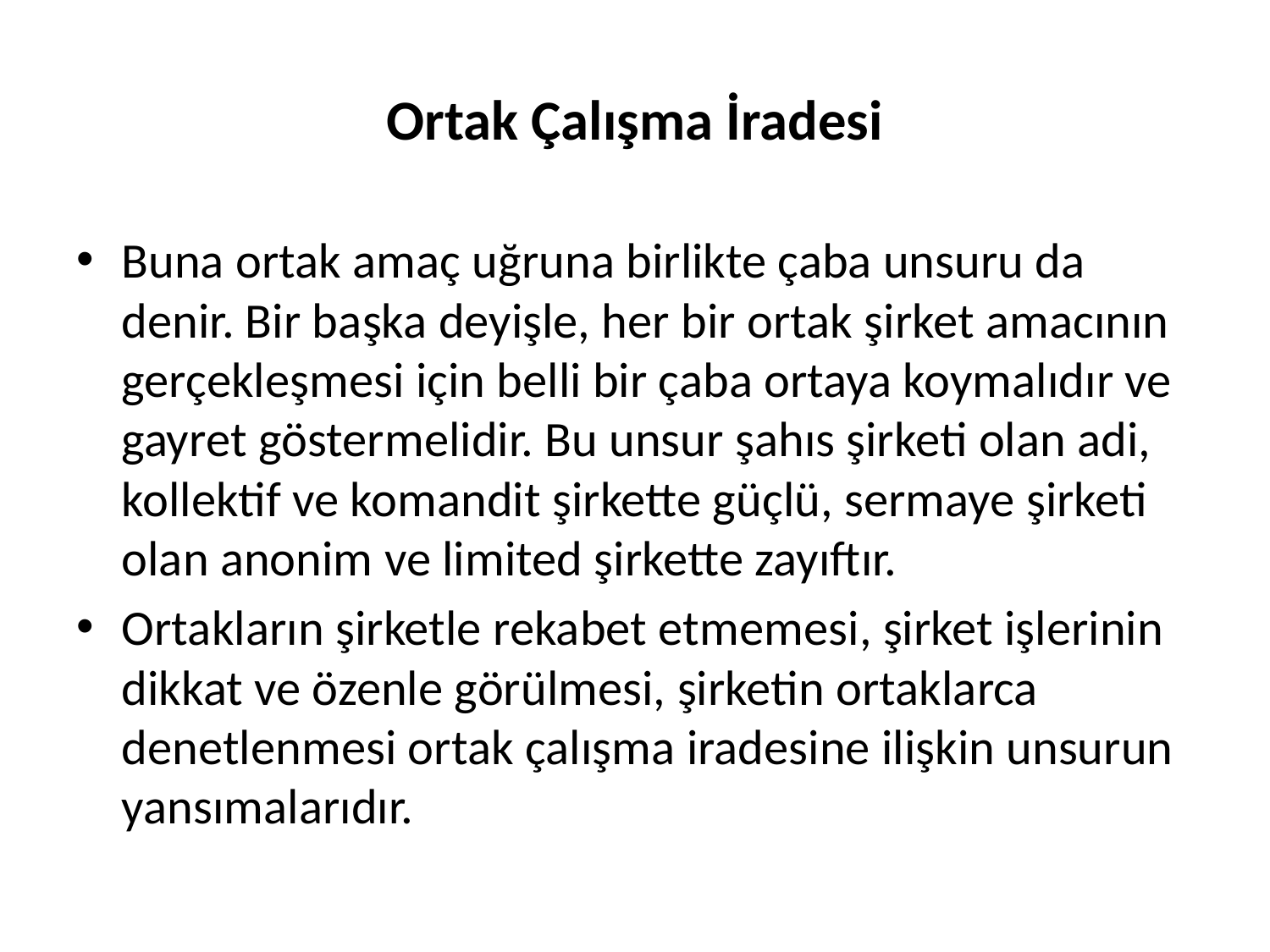

# Ortak Çalışma İradesi
Buna ortak amaç uğruna birlikte çaba unsuru da denir. Bir başka deyişle, her bir ortak şirket amacının gerçekleşmesi için belli bir çaba ortaya koymalıdır ve gayret göstermelidir. Bu unsur şahıs şirketi olan adi, kollektif ve komandit şirkette güçlü, sermaye şirketi olan anonim ve limited şirkette zayıftır.
Ortakların şirketle rekabet etmemesi, şirket işlerinin dikkat ve özenle görülmesi, şirketin ortaklarca denetlenmesi ortak çalışma iradesine ilişkin unsurun yansımalarıdır.